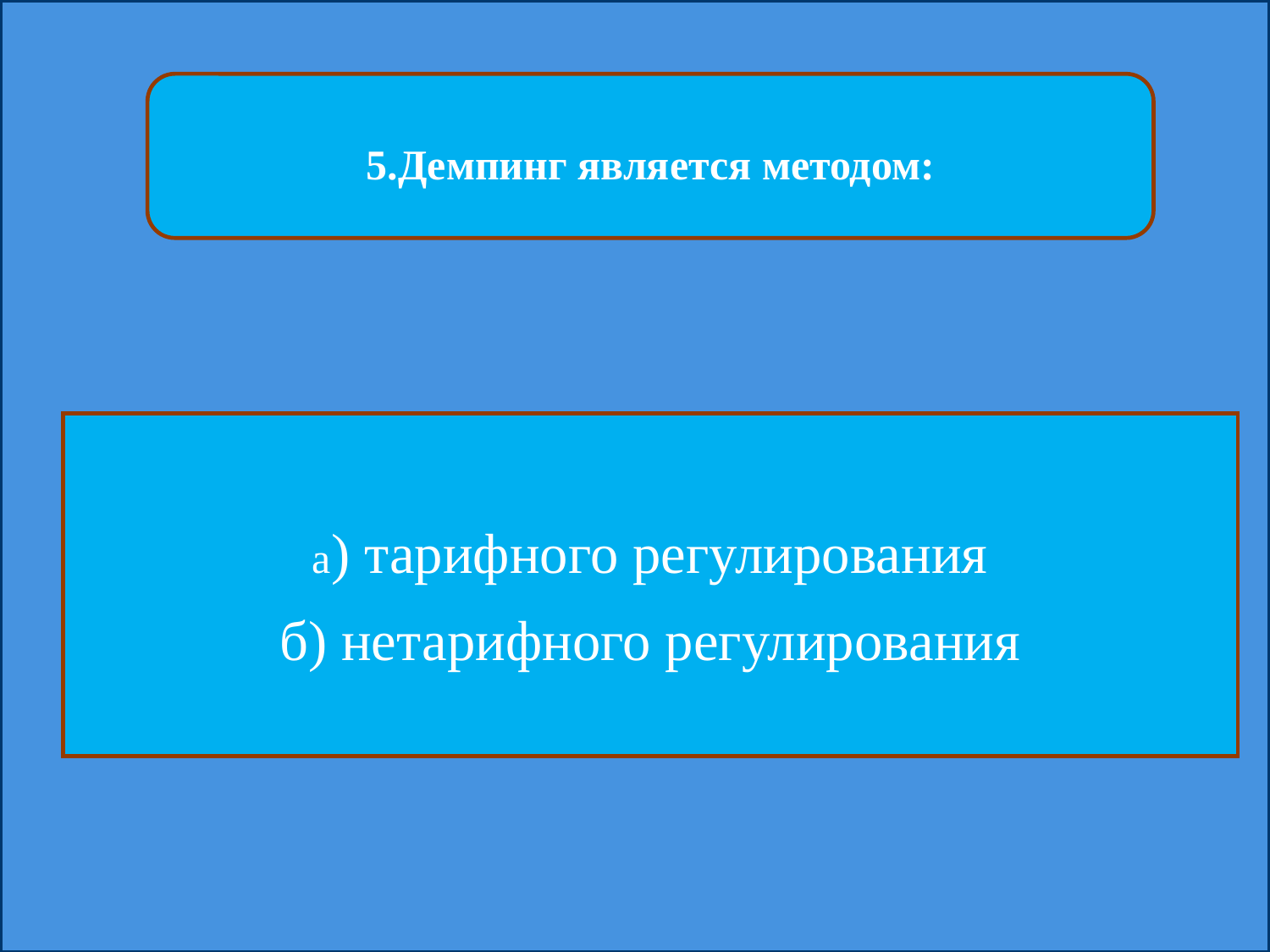

5.Демпинг является методом:
а) тарифного регулирования
б) нетарифного регулирования